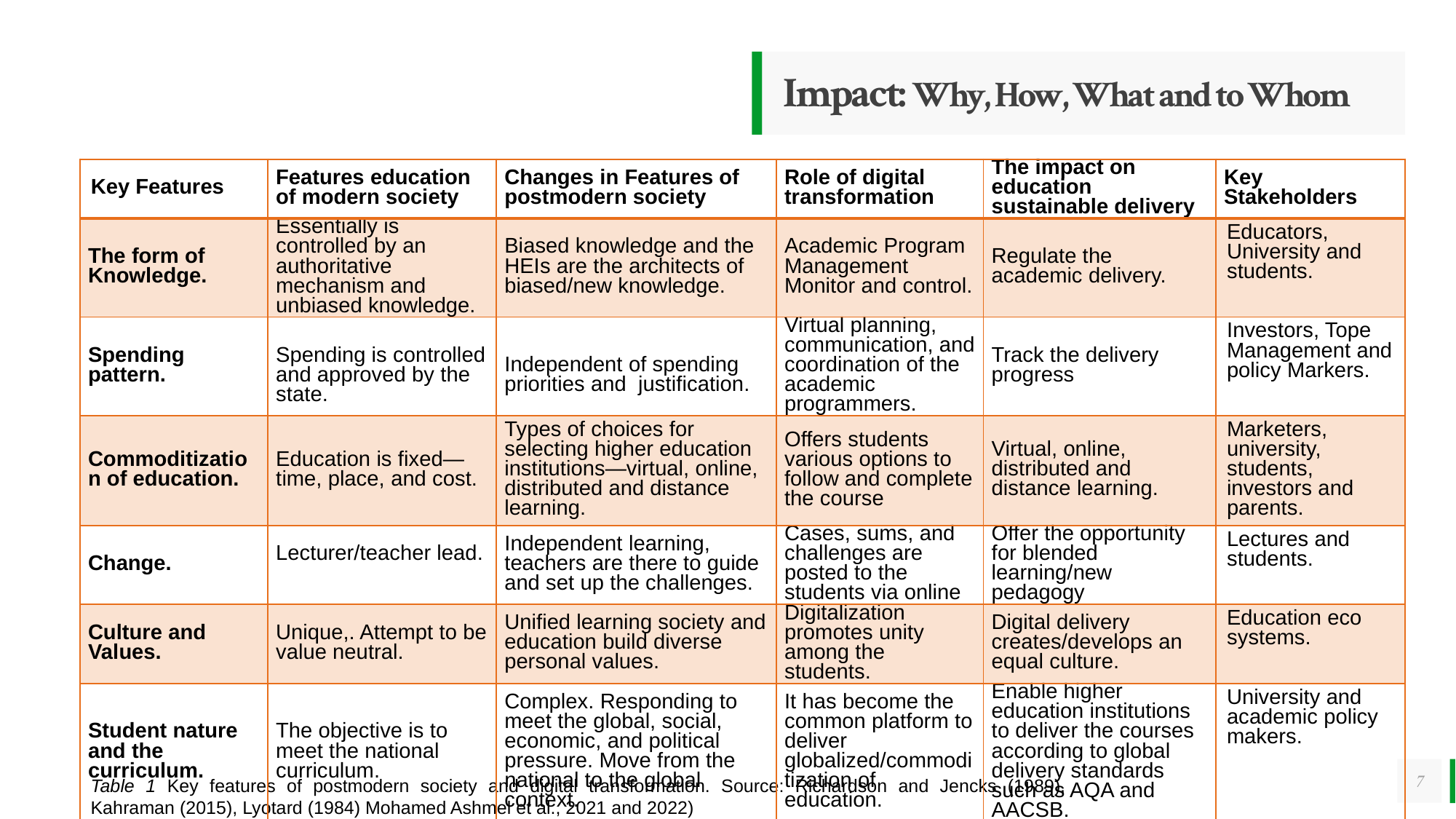

# Impact: Why, How, What and to Whom
| Key Features | Features education of modern society | Changes in Features of postmodern society | Role of digital transformation | The impact on education sustainable delivery | Key Stakeholders |
| --- | --- | --- | --- | --- | --- |
| The form of Knowledge. | Essentially is controlled by an authoritative mechanism and unbiased knowledge. | Biased knowledge and the HEIs are the architects of biased/new knowledge. | Academic Program Management Monitor and control. | Regulate the academic delivery. | Educators, University and students. |
| Spending pattern. | Spending is controlled and approved by the state. | Independent of spending priorities and justification. | Virtual planning, communication, and coordination of the academic programmers. | Track the delivery progress | Investors, Tope Management and policy Markers. |
| Commoditization of education. | Education is fixed—time, place, and cost. | Types of choices for selecting higher education institutions—virtual, online, distributed and distance learning. | Offers students various options to follow and complete the course | Virtual, online, distributed and distance learning. | Marketers, university, students, investors and parents. |
| Change. | Lecturer/teacher lead. | Independent learning, teachers are there to guide and set up the challenges. | Cases, sums, and challenges are posted to the students via online | Offer the opportunity for blended learning/new pedagogy | Lectures and students. |
| Culture and Values. | Unique,. Attempt to be value neutral. | Unified learning society and education build diverse personal values. | Digitalization promotes unity among the students. | Digital delivery creates/develops an equal culture. | Education eco systems. |
| Student nature and the curriculum. | The objective is to meet the national curriculum. | Complex. Responding to meet the global, social, economic, and political pressure. Move from the national to the global context. | It has become the common platform to deliver globalized/commoditization of education. | Enable higher education institutions to deliver the courses according to global delivery standards such as AQA and AACSB. | University and academic policy makers. |

7
Table 1 Key features of postmodern society and digital transformation. Source: Richardson and Jencks (1989), Kahraman (2015), Lyotard (1984) Mohamed Ashmel et al., 2021 and 2022)